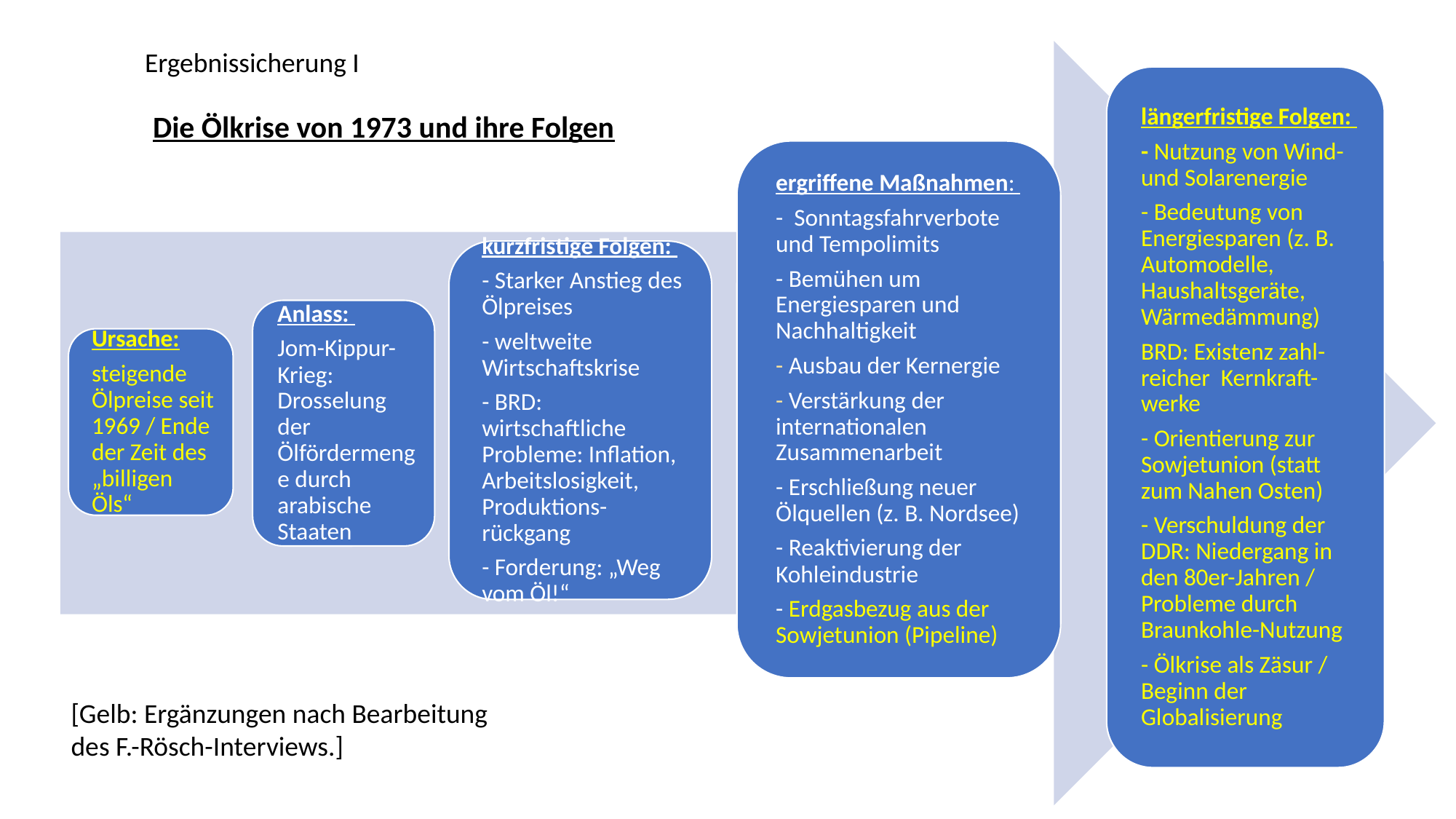

Ergebnissicherung I
Ursache:
steigende Ölpreise seit 1969 / Ende der Zeit des „billigen Öls“
Anlass:
Jom-Kippur-Krieg: Drosselung der Ölfördermenge durch arabische Staaten
ergriffene Maßnahmen:
-  Sonntagsfahrverbote und Tempolimits
- Bemühen um Energiesparen und Nachhaltigkeit
- Ausbau der Kernergie
- Verstärkung der internationalen Zusammenarbeit
- Erschließung neuer Ölquellen (z. B. Nordsee)
- Reaktivierung der  Kohleindustrie
- Erdgasbezug aus der Sowjetunion (Pipeline)
kurzfristige Folgen:
- Starker Anstieg des Ölpreises
- weltweite Wirtschaftskrise
- BRD: wirtschaftliche Probleme: Inflation, Arbeitslosigkeit, Produktions-rückgang
- Forderung: „Weg vom Öl!“
längerfristige Folgen:
- Nutzung von Wind- und Solarenergie
- Bedeutung von Energiesparen (z. B. Automodelle, Haushaltsgeräte, Wärmedämmung)
BRD: Existenz zahl-reicher  Kernkraft-werke
- Orientierung zur Sowjetunion (statt zum Nahen Osten)
- Verschuldung der DDR: Niedergang in den 80er-Jahren / Probleme durch Braunkohle-Nutzung
- Ölkrise als Zäsur / Beginn der Globalisierung
Die Ölkrise von 1973 und ihre Folgen
[Gelb: Ergänzungen nach Bearbeitung des F.-Rösch-Interviews.]